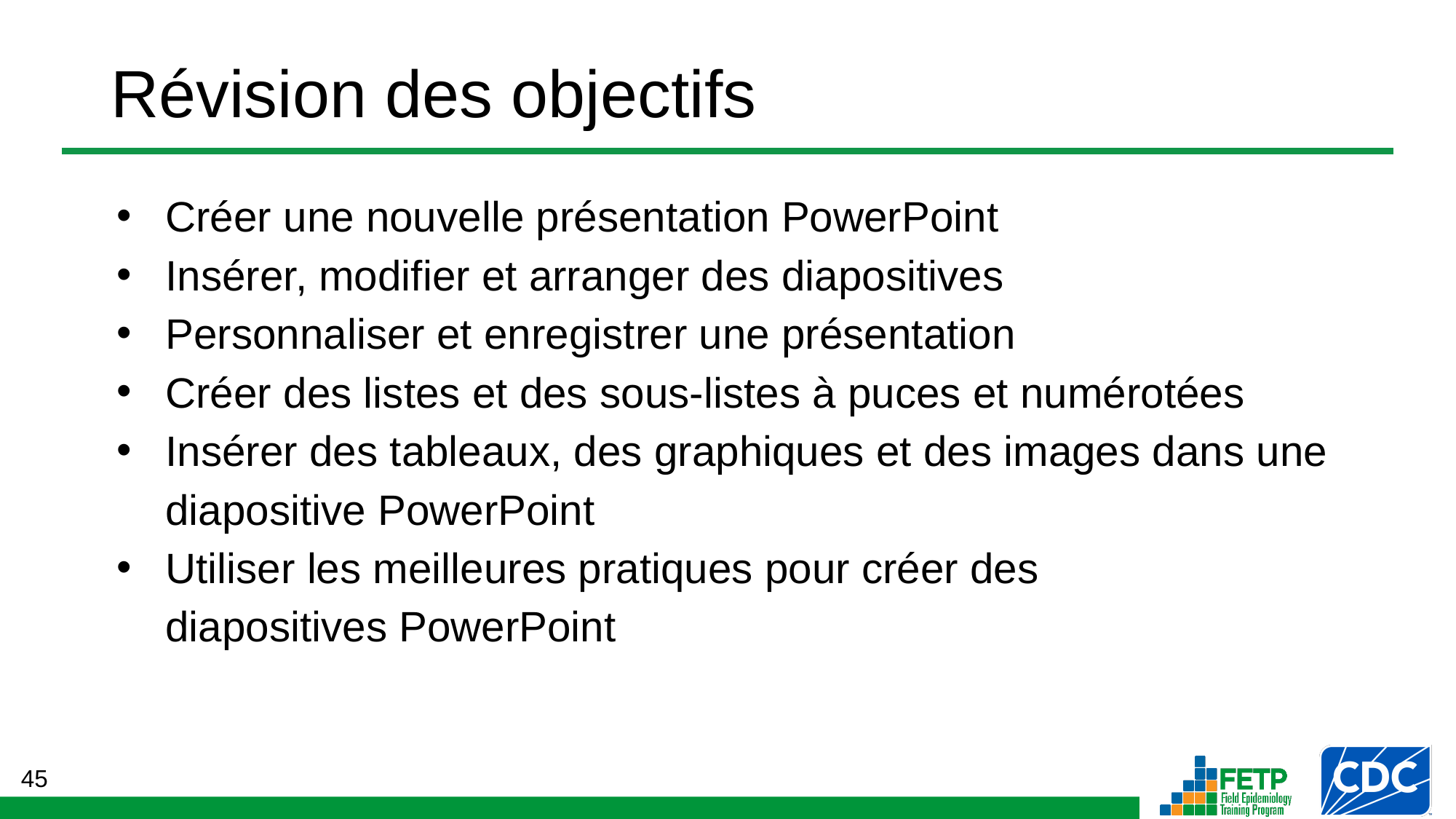

# Révision des objectifs
Créer une nouvelle présentation PowerPoint
Insérer, modifier et arranger des diapositives
Personnaliser et enregistrer une présentation
Créer des listes et des sous-listes à puces et numérotées
Insérer des tableaux, des graphiques et des images dans une diapositive PowerPoint
Utiliser les meilleures pratiques pour créer des
diapositives PowerPoint